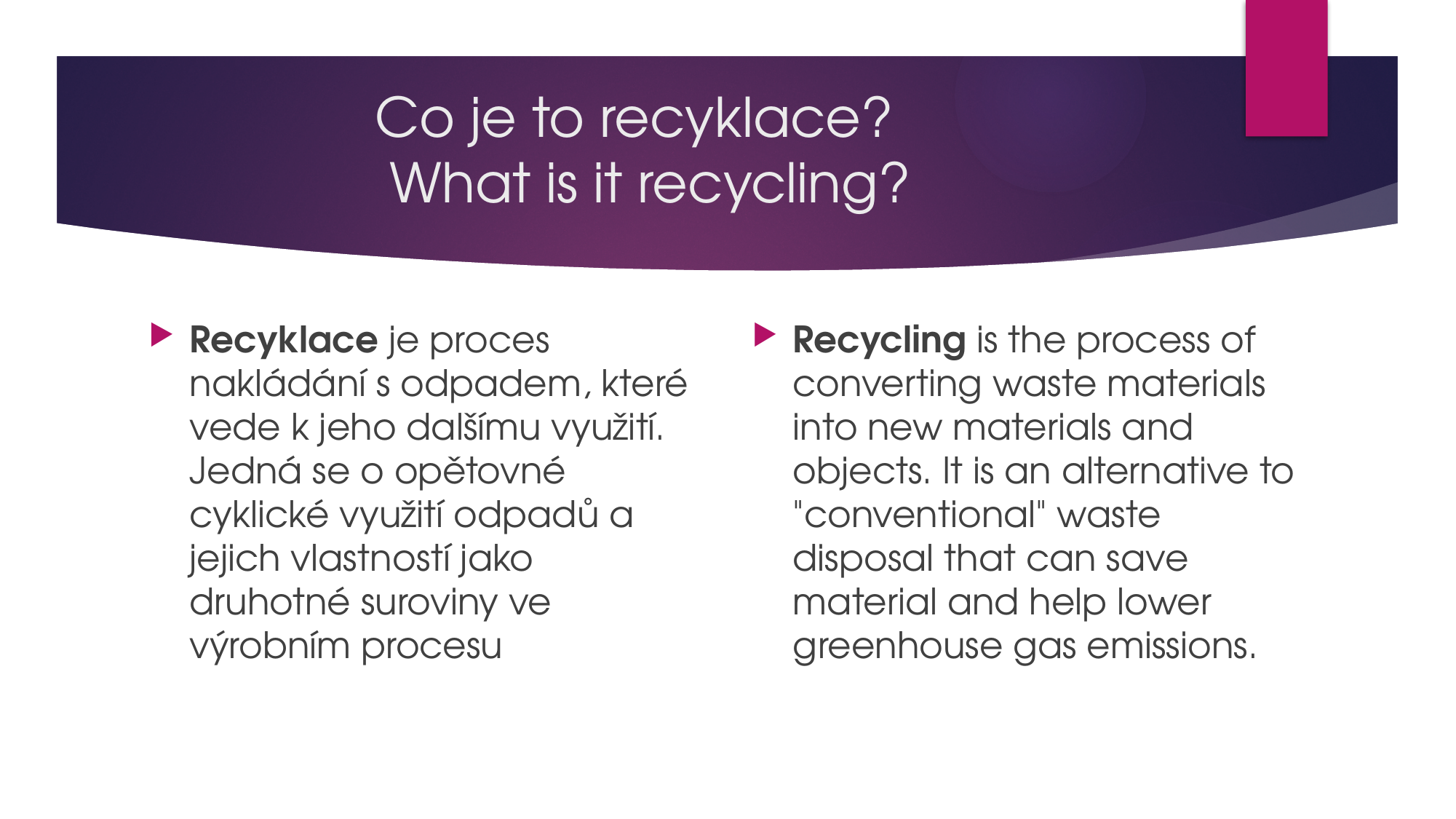

# Co je to recyklace? What is it recycling?
Recyklace je proces nakládání s odpadem, které vede k jeho dalšímu využití. Jedná se o opětovné cyklické využití odpadů a jejich vlastností jako druhotné suroviny ve výrobním procesu
Recycling is the process of converting waste materials into new materials and objects. It is an alternative to "conventional" waste disposal that can save material and help lower greenhouse gas emissions.